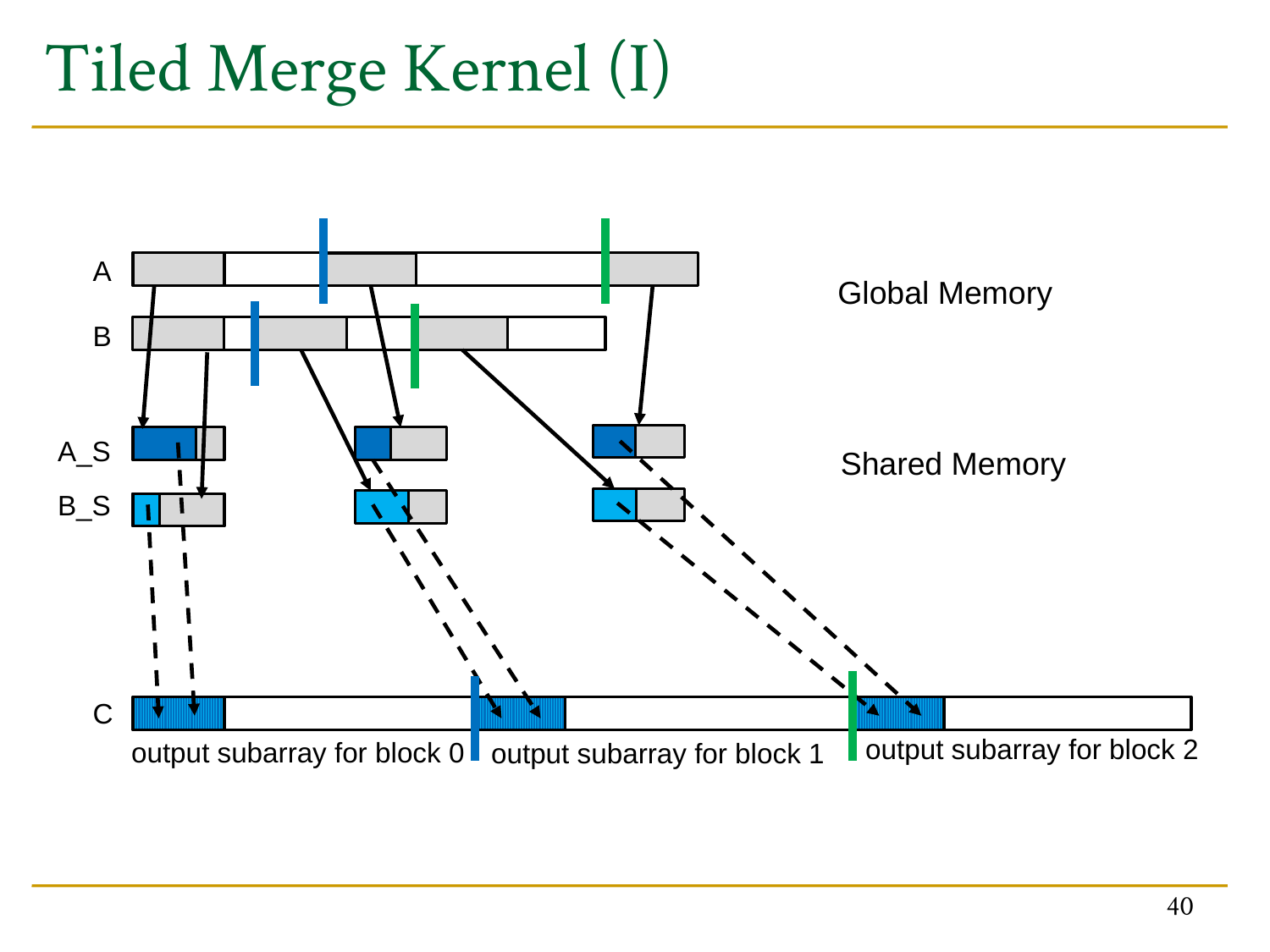

# Tiled Merge Kernel (I)
A

Global Memory
B

A_S

Shared Memory
B_S

C

output subarray for block 2
output subarray for block 0
output subarray for block 1
40